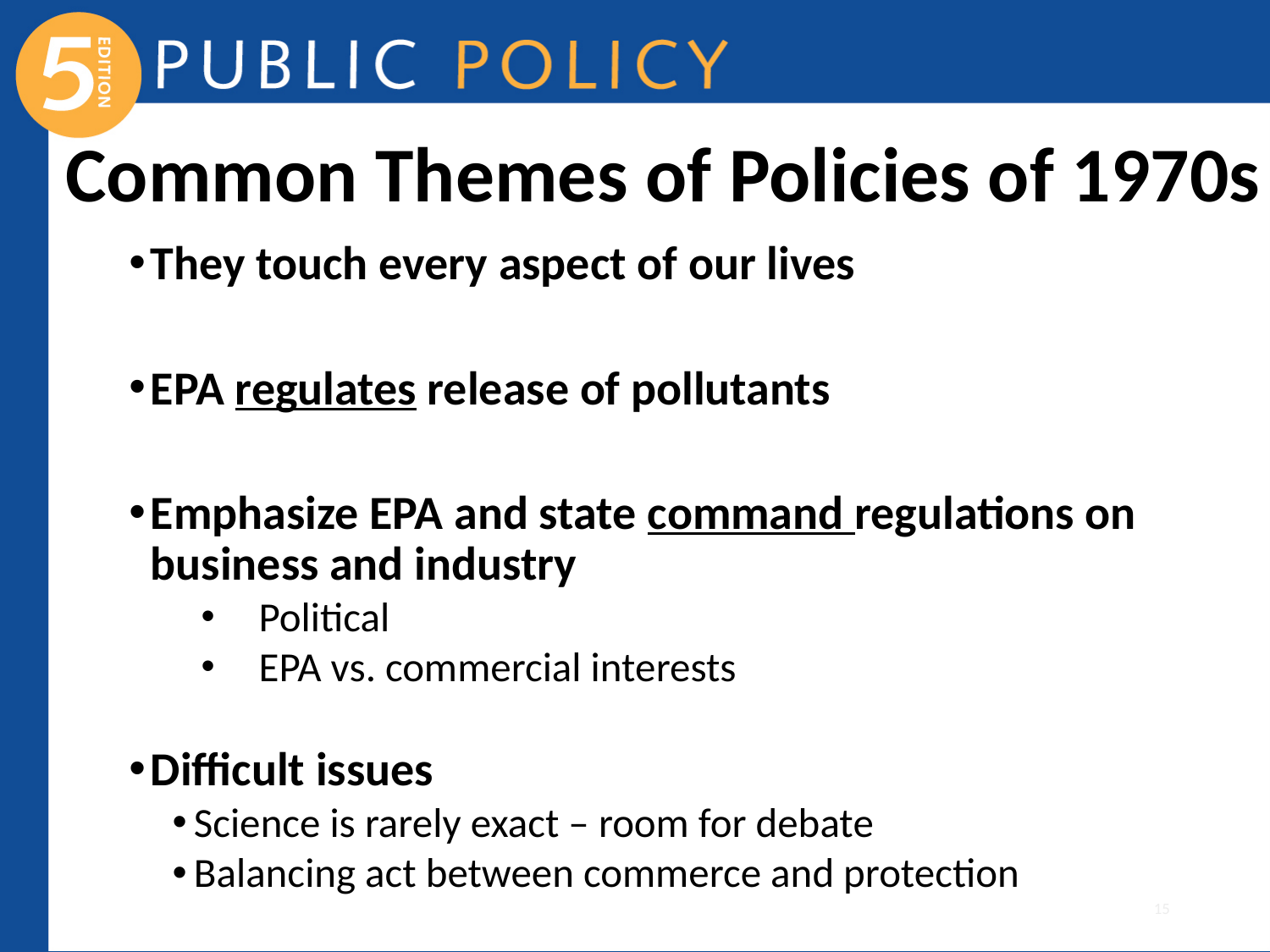

# Common Themes of Policies of 1970s
They touch every aspect of our lives

EPA regulates release of pollutants

Emphasize EPA and state command regulations on business and industry
Political
EPA vs. commercial interests

Difficult issues
Science is rarely exact – room for debate
Balancing act between commerce and protection
15